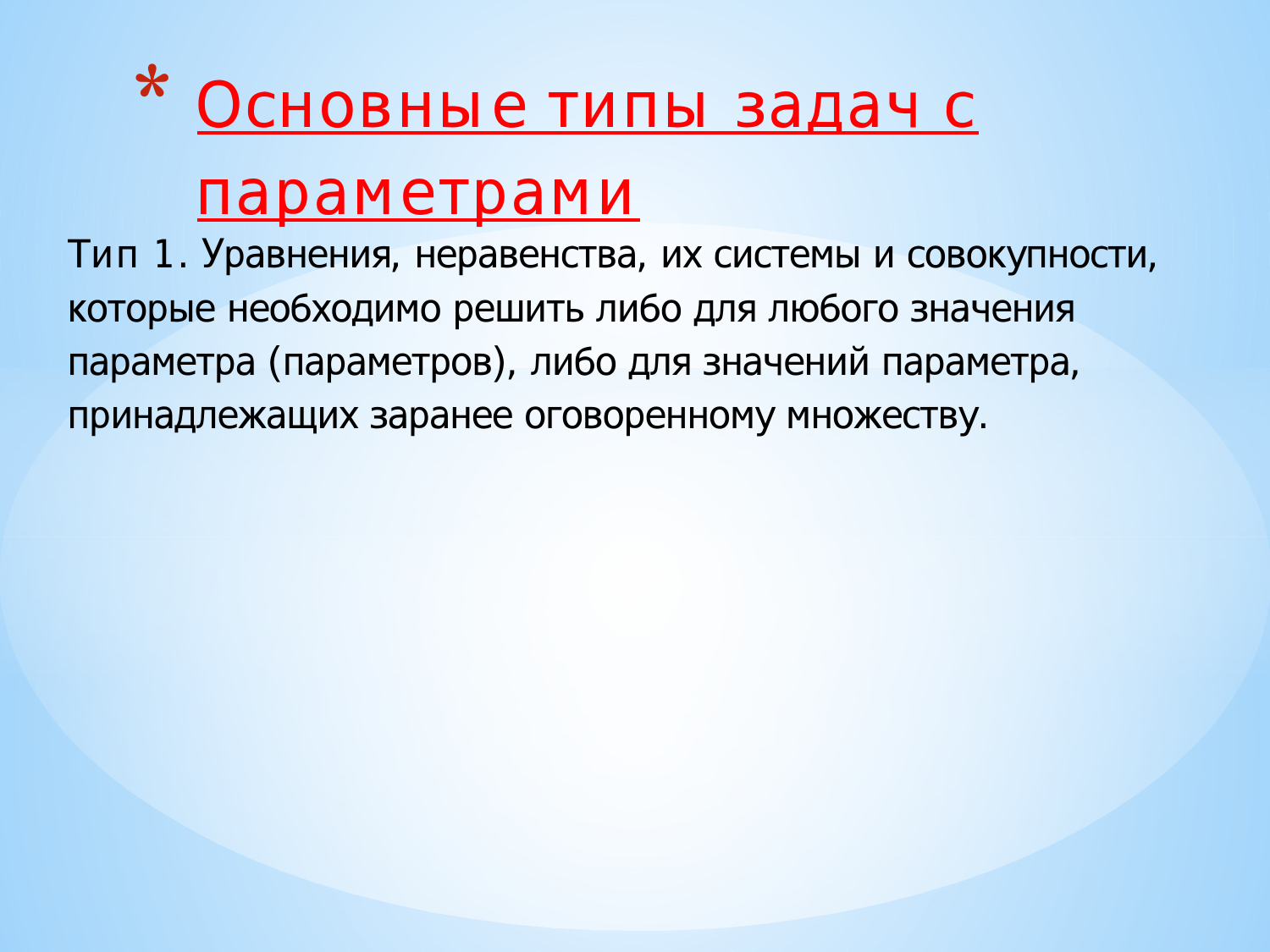

# Основные типы задач с параметрами
Тип 1. Уравнения, неравенства, их системы и совокупности, которые необходимо решить либо для любого значения параметра (параметров), либо для значений параметра, принадлежащих заранее оговоренному множеству.